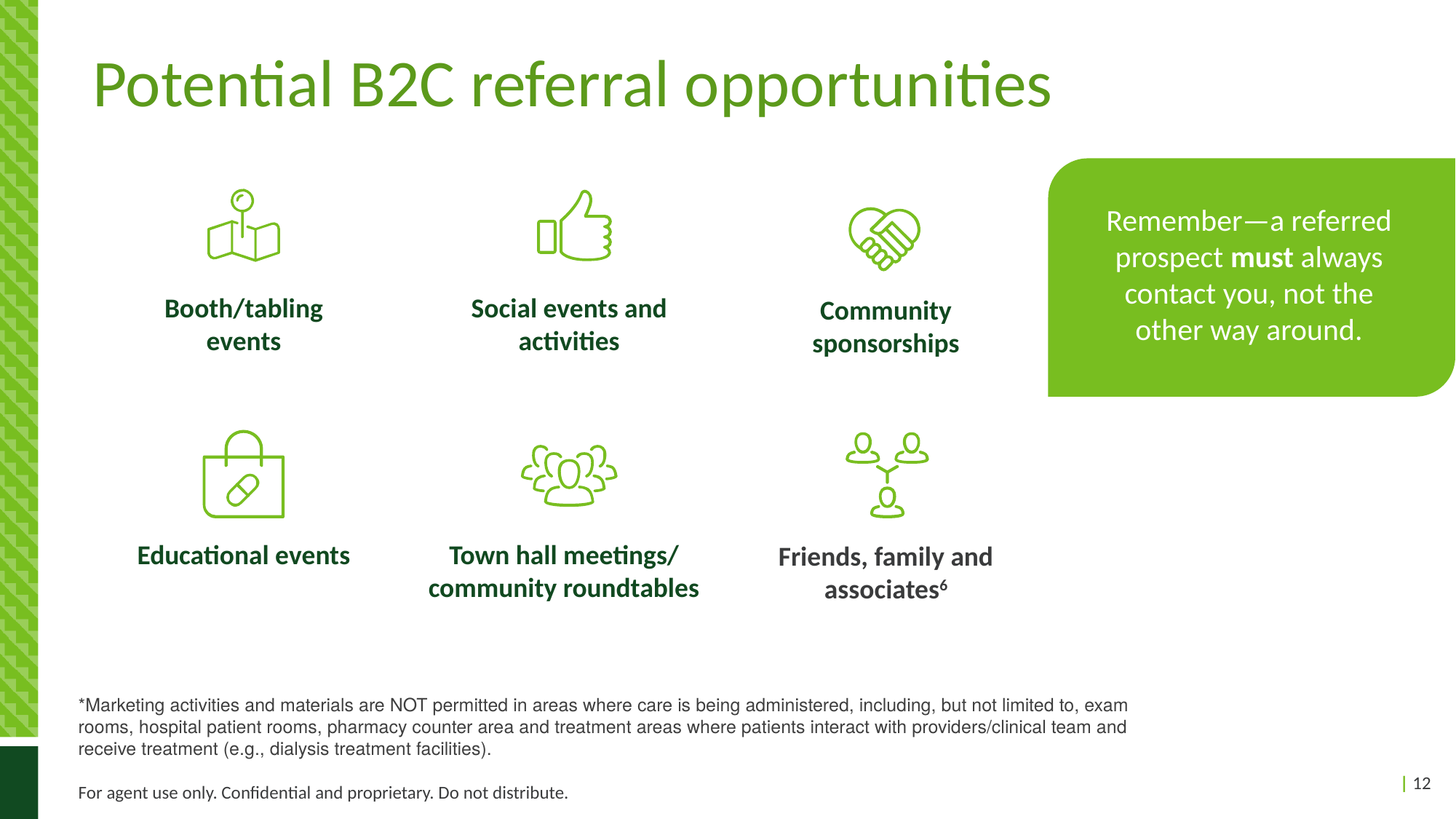

Expert
Advocate
Educator
# Potential B2C referral opportunities

Remember—a referred prospect must always contact you, not the other way around.

Booth/tabling events

Social events and activities

Community sponsorships

Educational events

Town hall meetings/ community roundtables

Friends, family and associates6

*Marketing activities and materials are NOT permitted in areas where care is being administered, including, but not limited to, exam rooms, hospital patient rooms, pharmacy counter area and treatment areas where patients interact with providers/clinical team and receive treatment (e.g., dialysis treatment facilities).

For agent use only. Confidential and proprietary. Do not distribute.

| 12